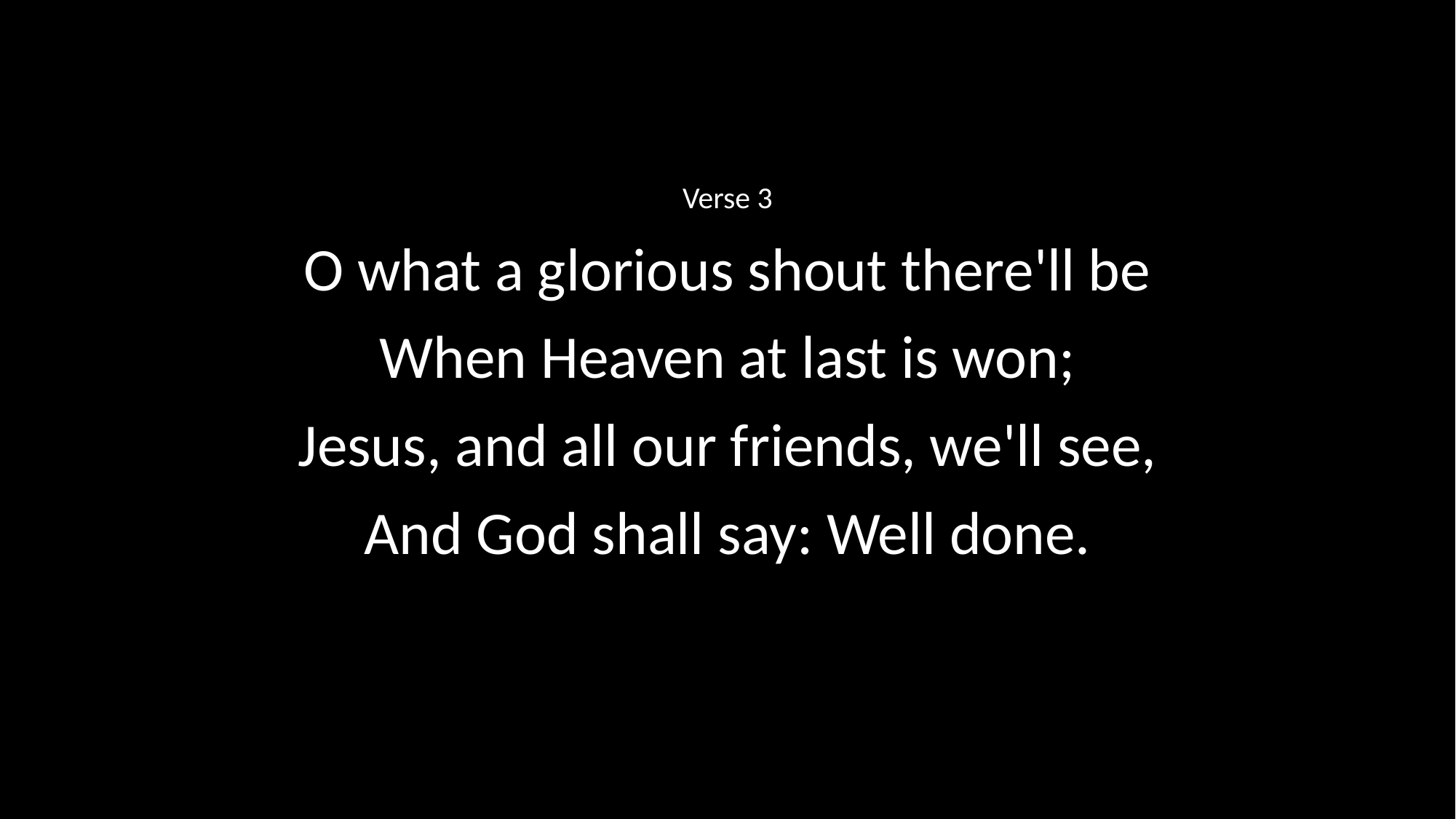

Verse 3
O what a glorious shout there'll be
When Heaven at last is won;
Jesus, and all our friends, we'll see,
And God shall say: Well done.